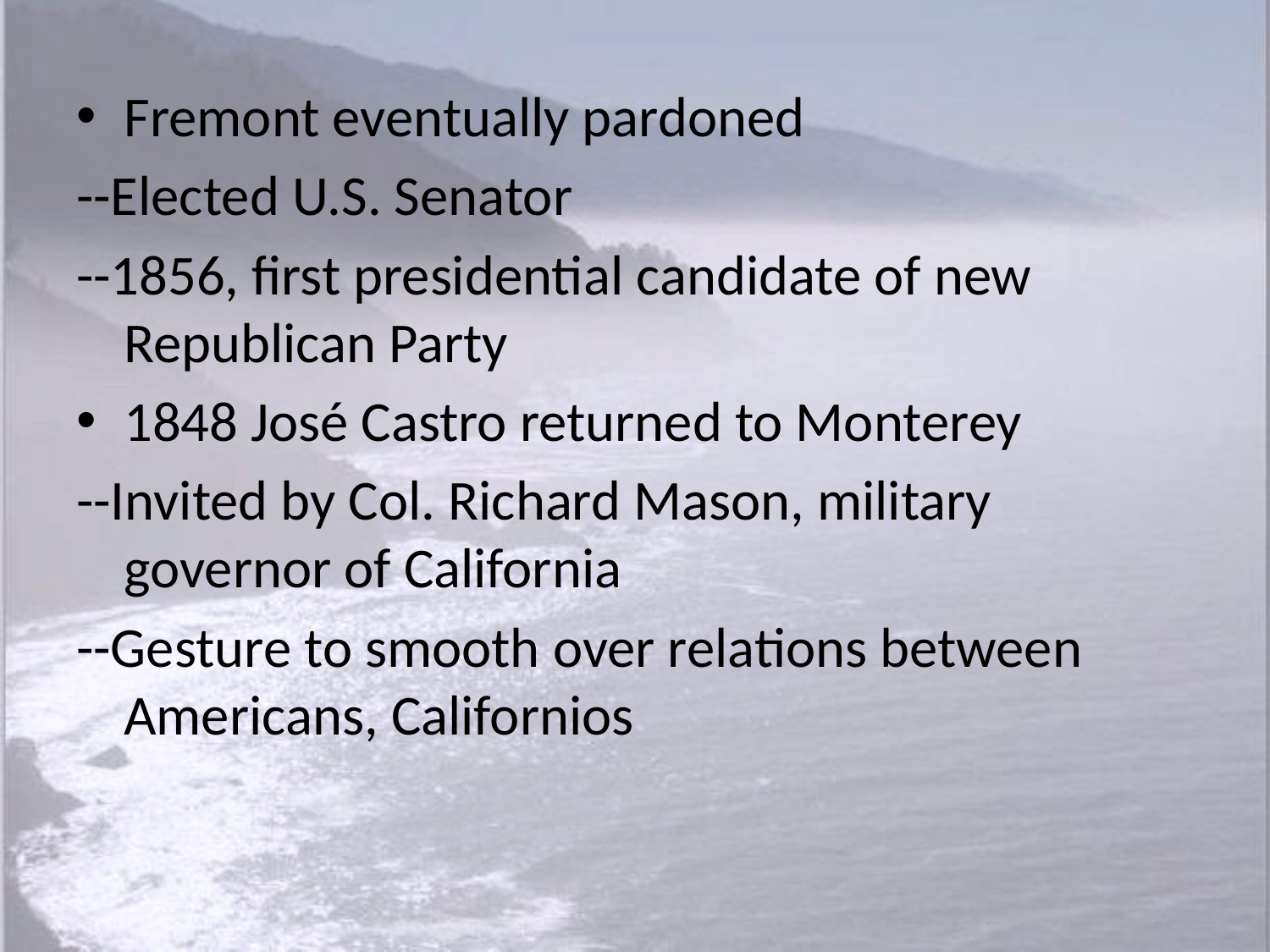

Fremont eventually pardoned
--Elected U.S. Senator
--1856, first presidential candidate of new Republican Party
1848 José Castro returned to Monterey
--Invited by Col. Richard Mason, military governor of California
--Gesture to smooth over relations between Americans, Californios